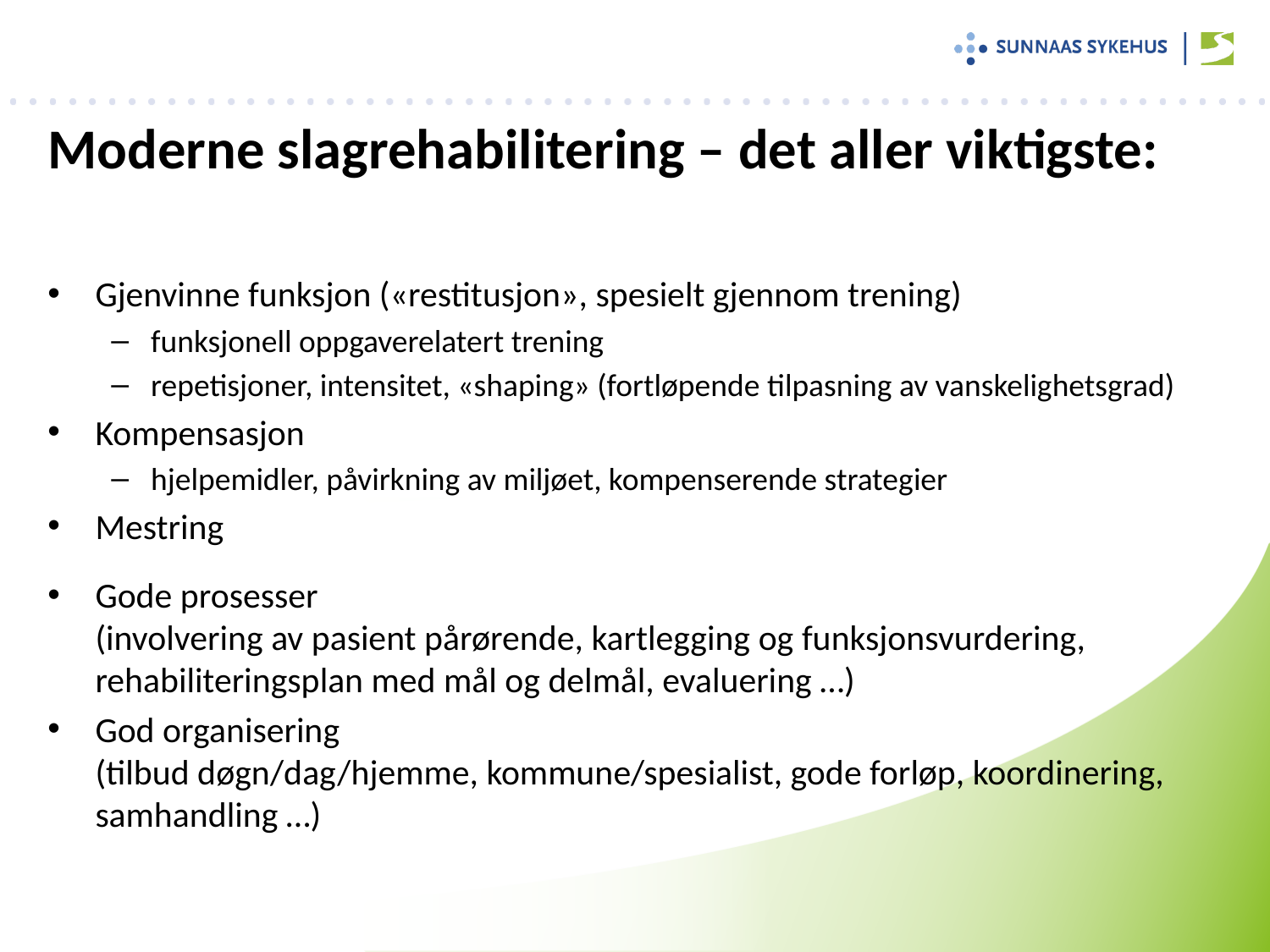

# Moderne slagrehabilitering – det aller viktigste:

Gjenvinne funksjon («restitusjon», spesielt gjennom trening)
funksjonell oppgaverelatert trening
repetisjoner, intensitet, «shaping» (fortløpende tilpasning av vanskelighetsgrad)
Kompensasjon
hjelpemidler, påvirkning av miljøet, kompenserende strategier
Mestring

Gode prosesser
(involvering av pasient pårørende, kartlegging og funksjonsvurdering, rehabiliteringsplan med mål og delmål, evaluering …)
God organisering
(tilbud døgn/dag/hjemme, kommune/spesialist, gode forløp, koordinering, samhandling …)